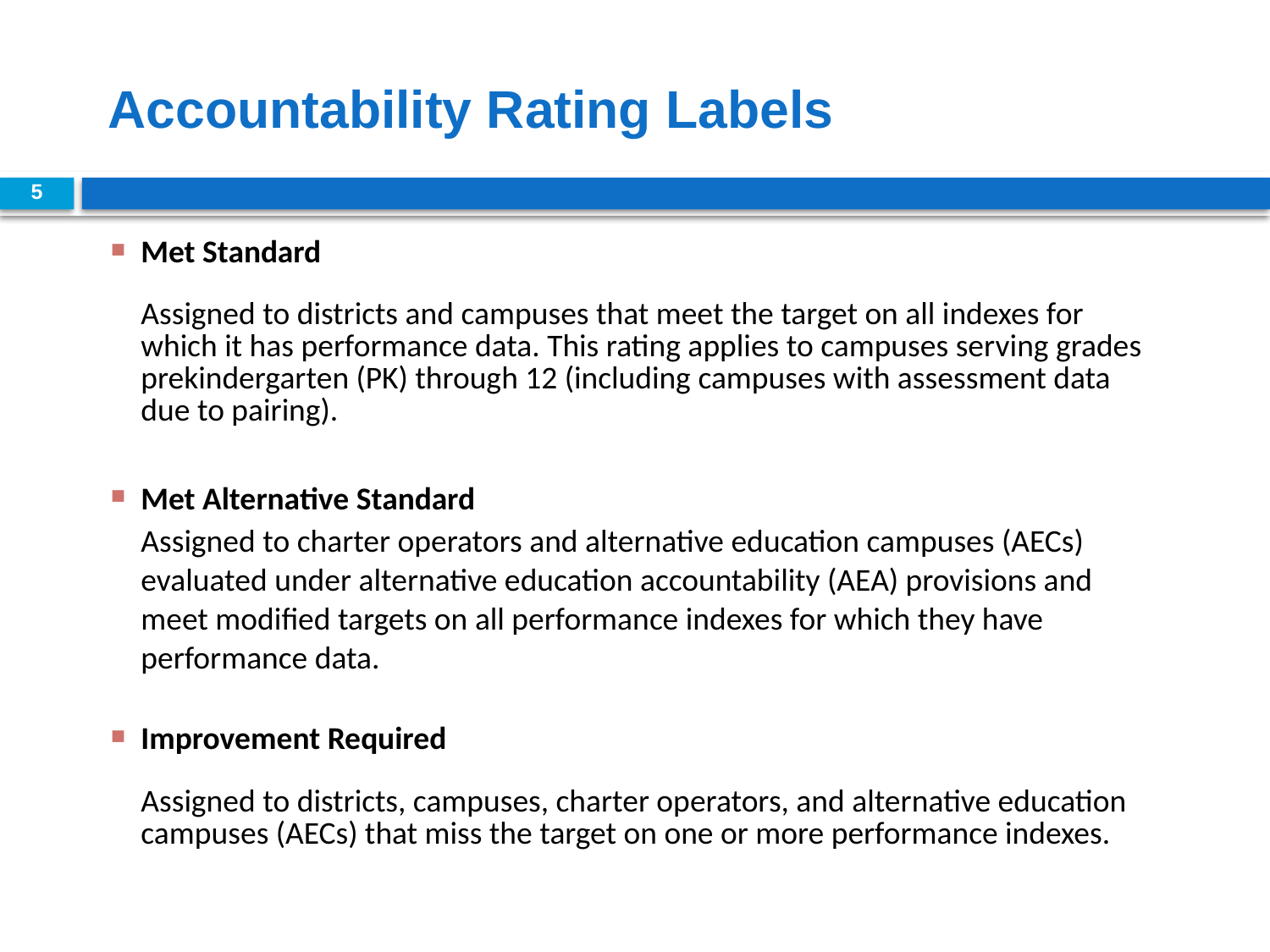

# Accountability Rating Labels
5
| Met Standard |
| --- |
| Assigned to districts and campuses that meet the target on all indexes for which it has performance data. This rating applies to campuses serving grades prekindergarten (PK) through 12 (including campuses with assessment data due to pairing). |
| Met Alternative Standard |
| Assigned to charter operators and alternative education campuses (AECs) evaluated under alternative education accountability (AEA) provisions and meet modified targets on all performance indexes for which they have performance data. |
| Improvement Required |
| Assigned to districts, campuses, charter operators, and alternative education campuses (AECs) that miss the target on one or more performance indexes. |